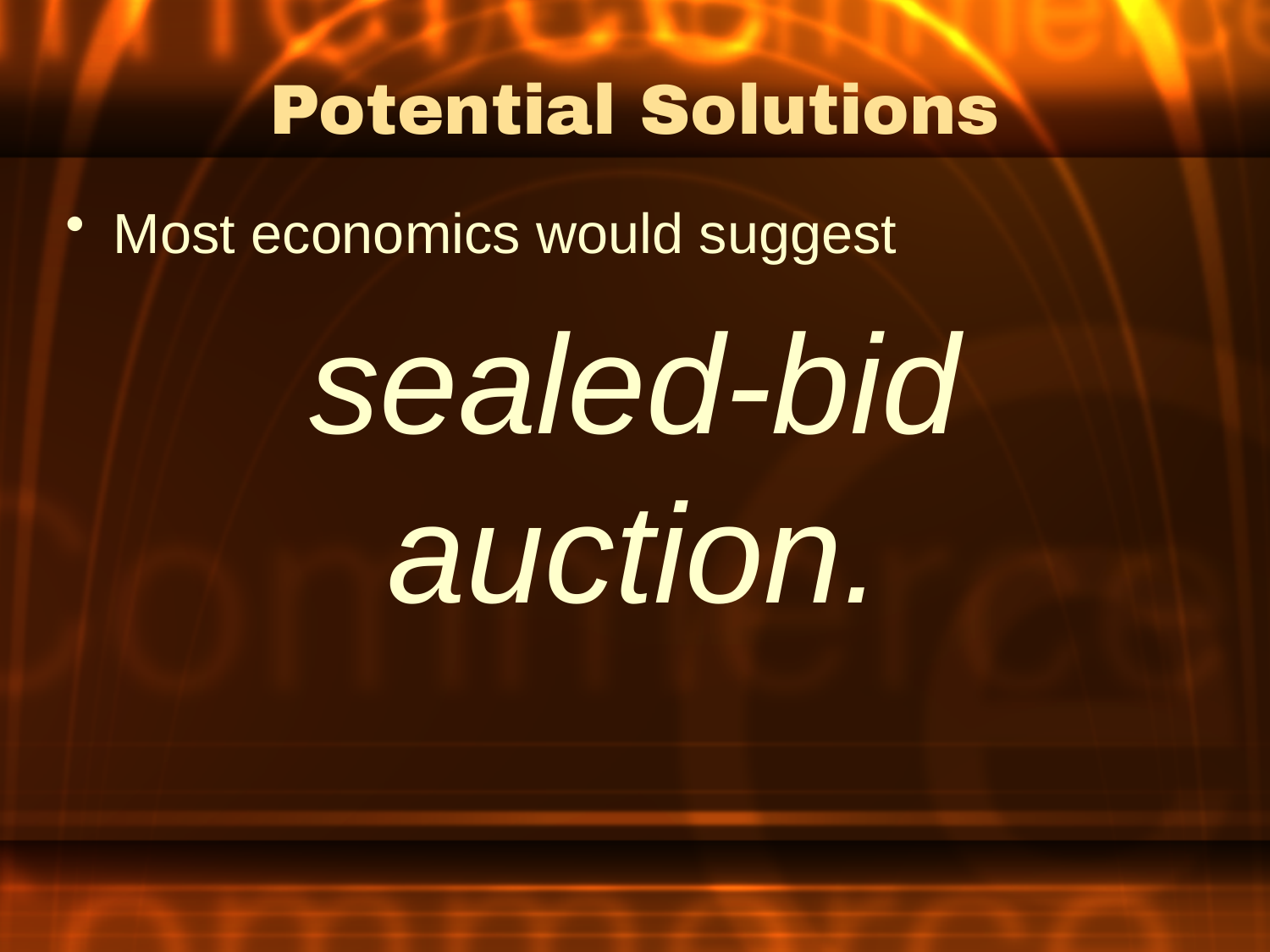

# Potential Solutions
Most economics would suggest
sealed-bid auction.